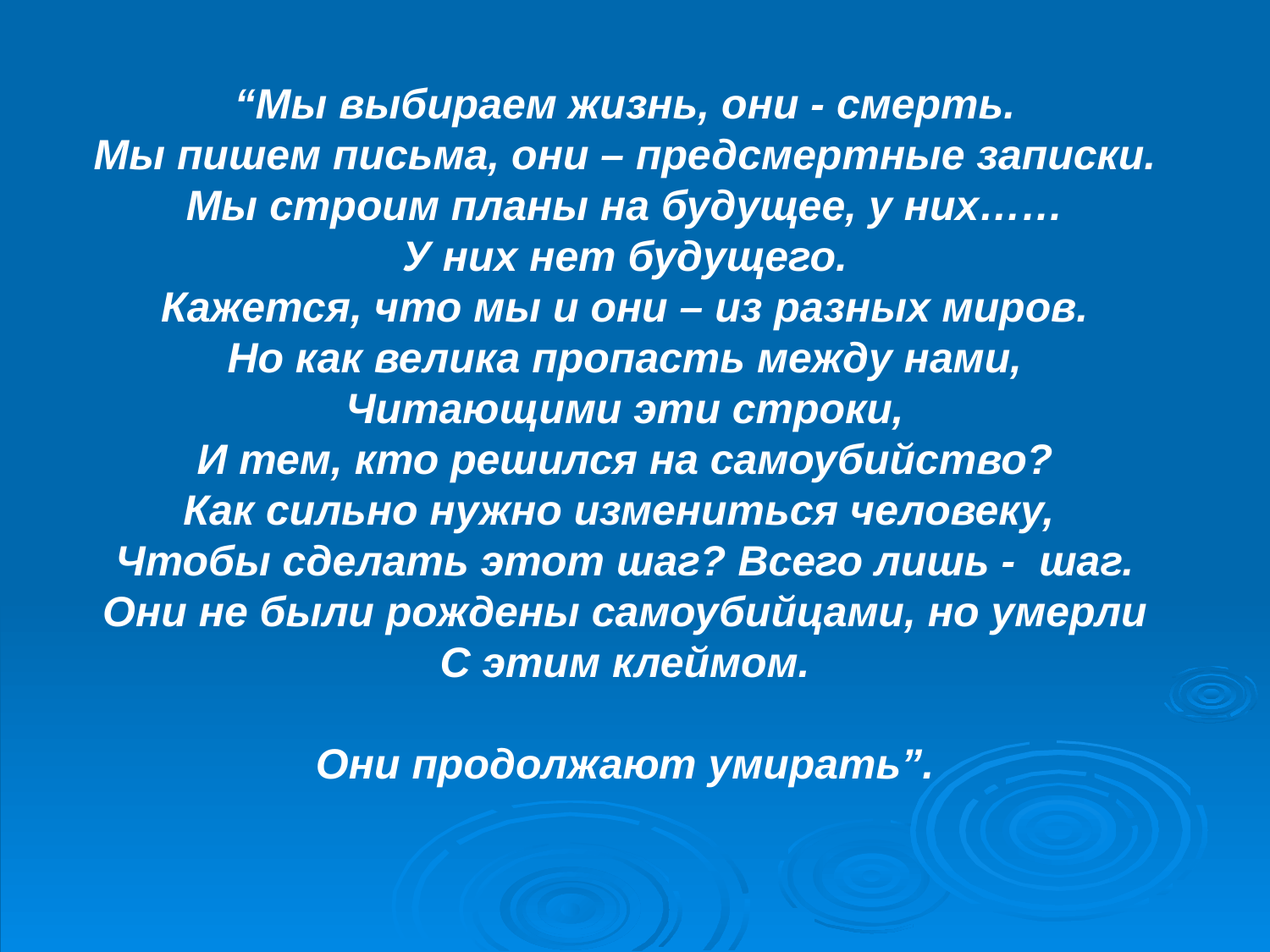

“Мы выбираем жизнь, они - смерть.
Мы пишем письма, они – предсмертные записки.
Мы строим планы на будущее, у них……
У них нет будущего.
Кажется, что мы и они – из разных миров.
Но как велика пропасть между нами,
Читающими эти строки,
И тем, кто решился на самоубийство?
Как сильно нужно измениться человеку,
Чтобы сделать этот шаг? Всего лишь -  шаг.
Они не были рождены самоубийцами, но умерли
С этим клеймом.

Они продолжают умирать”.